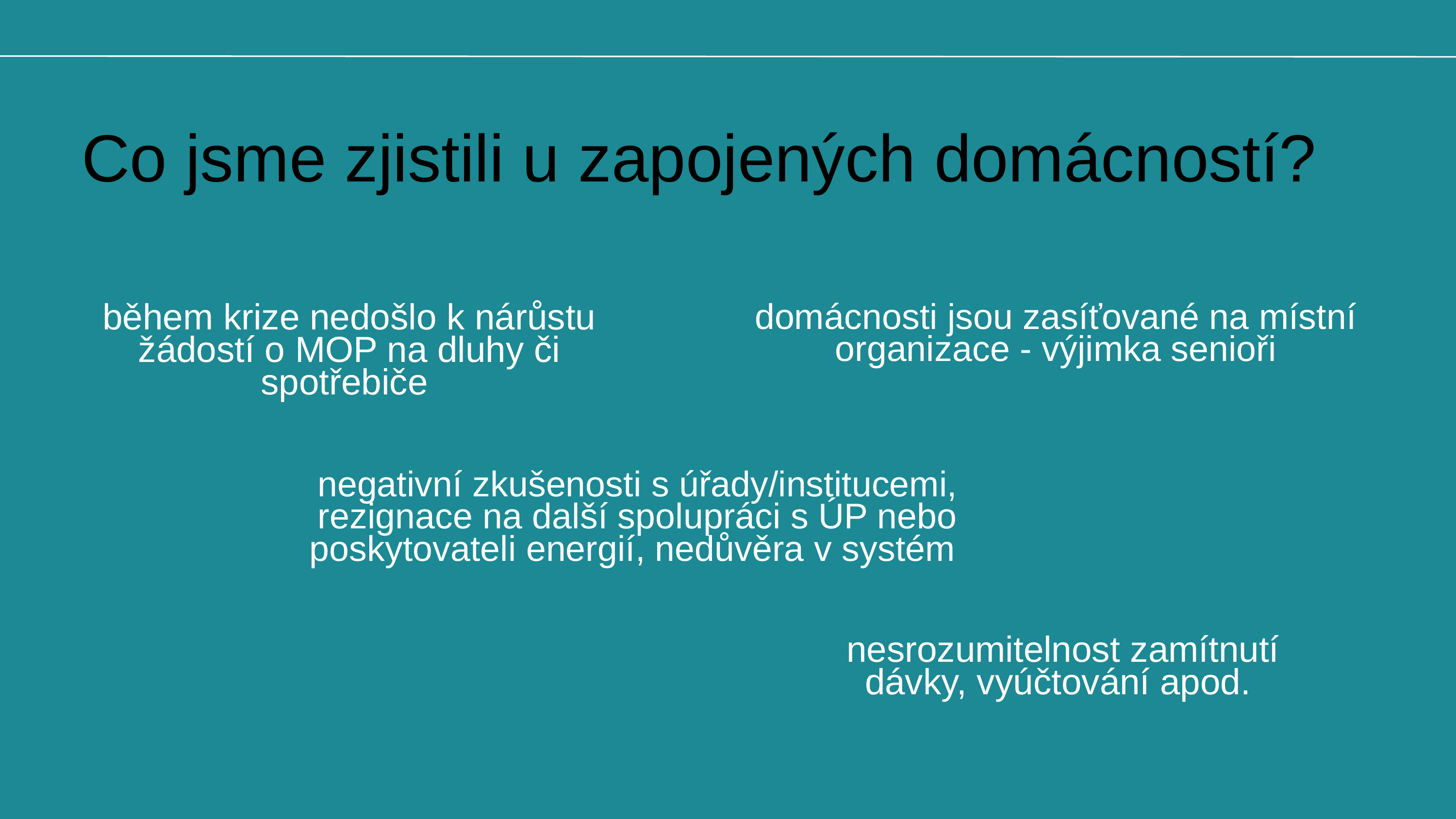

Co jsme zjistili u zapojených domácností?
během krize nedošlo k nárůstu žádostí o MOP na dluhy či spotřebiče
domácnosti jsou zasíťované na místní organizace - výjimka senioři
negativní zkušenosti s úřady/institucemi, rezignace na další spolupráci s ÚP nebo poskytovateli energií, nedůvěra v systém
 nesrozumitelnost zamítnutí dávky, vyúčtování apod.